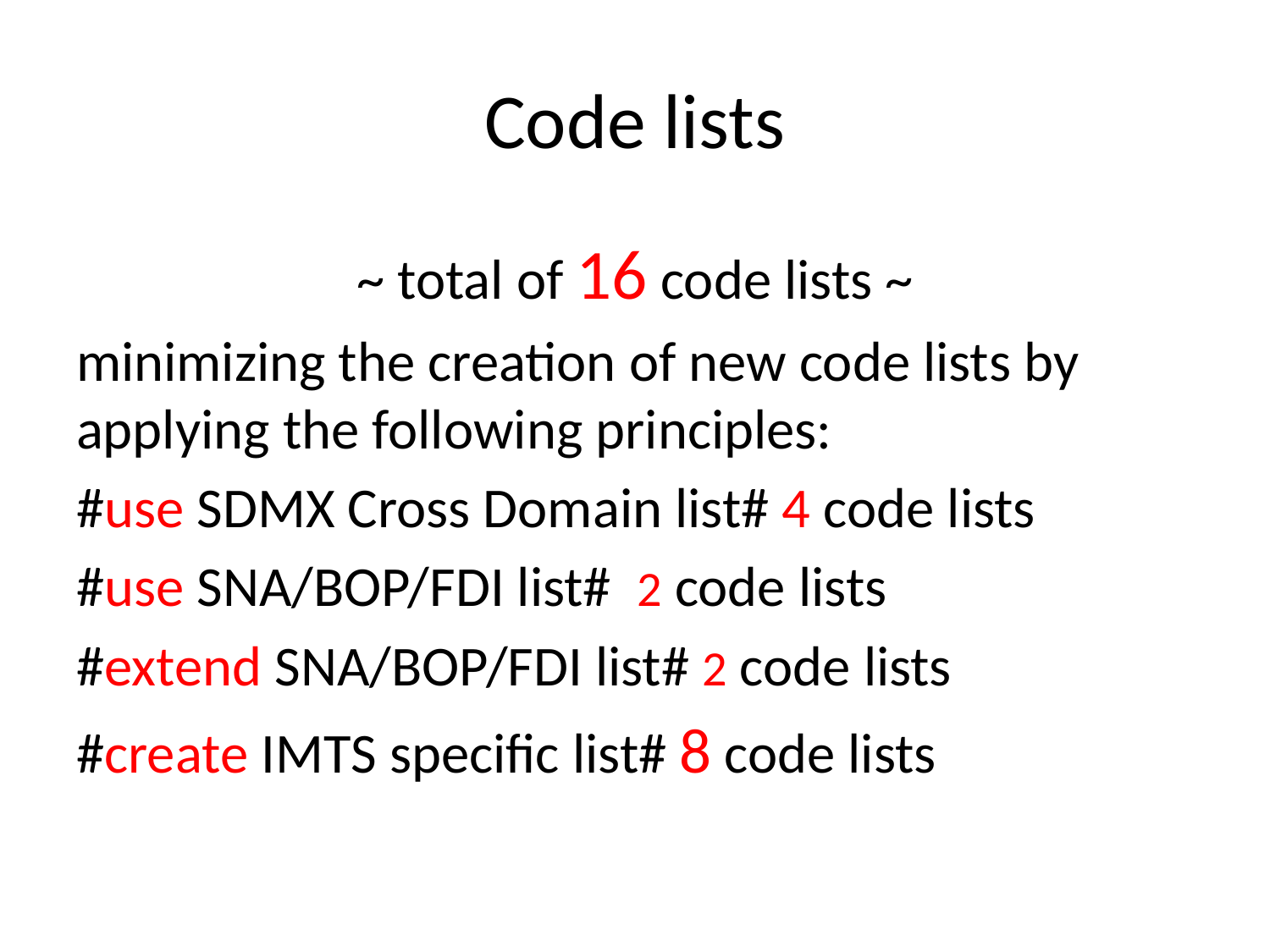

# Code lists
~ total of 16 code lists ~
minimizing the creation of new code lists by applying the following principles:
#use SDMX Cross Domain list# 4 code lists
#use SNA/BOP/FDI list#  2 code lists
#extend SNA/BOP/FDI list# 2 code lists
#create IMTS specific list# 8 code lists